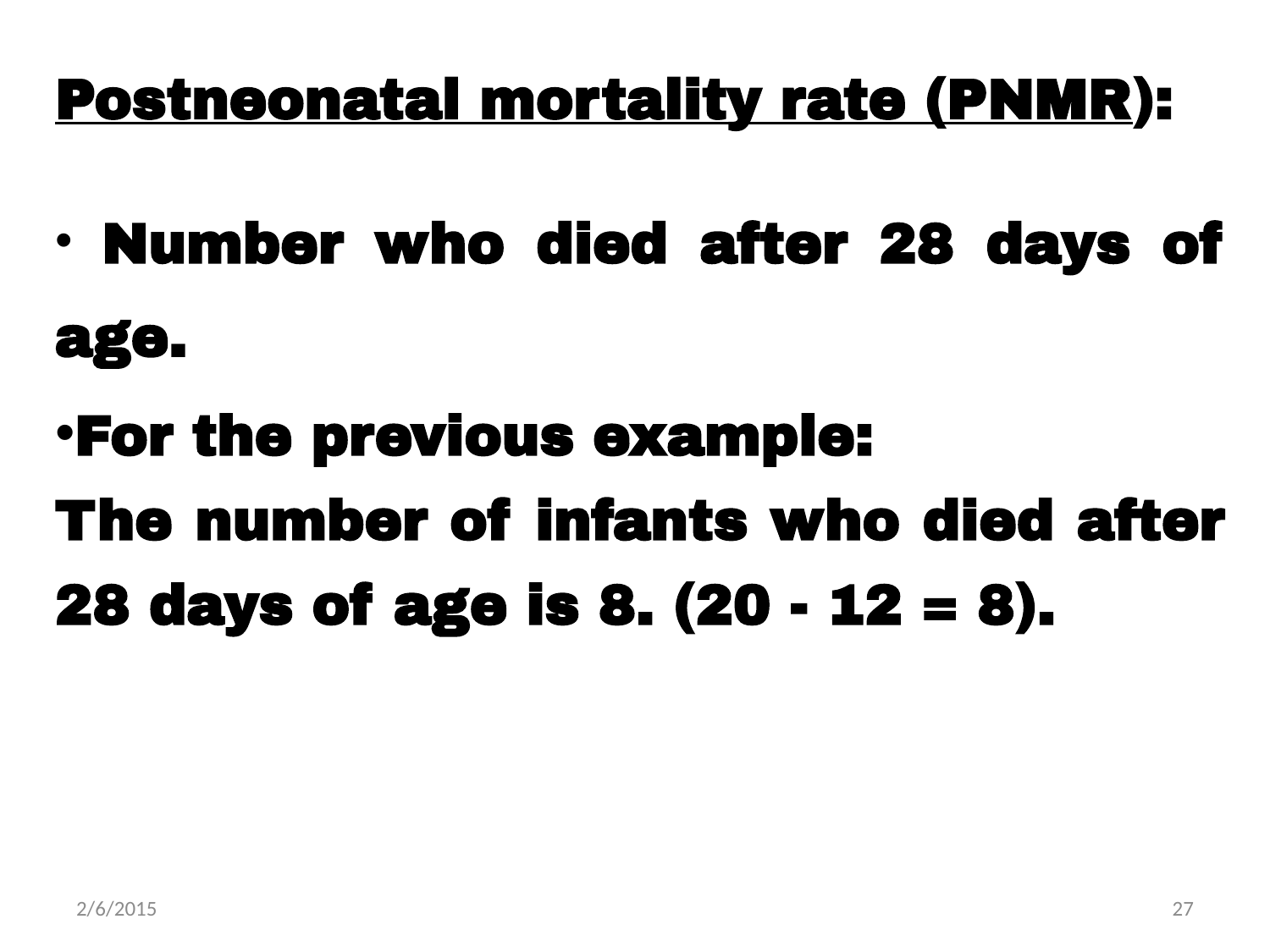

Postneonatal mortality rate (PNMR):

 Number who died after 28 days of age.

For the previous example:
The number of infants who died after 28 days of age is 8. (20 - 12 = 8).
2/6/2015
27